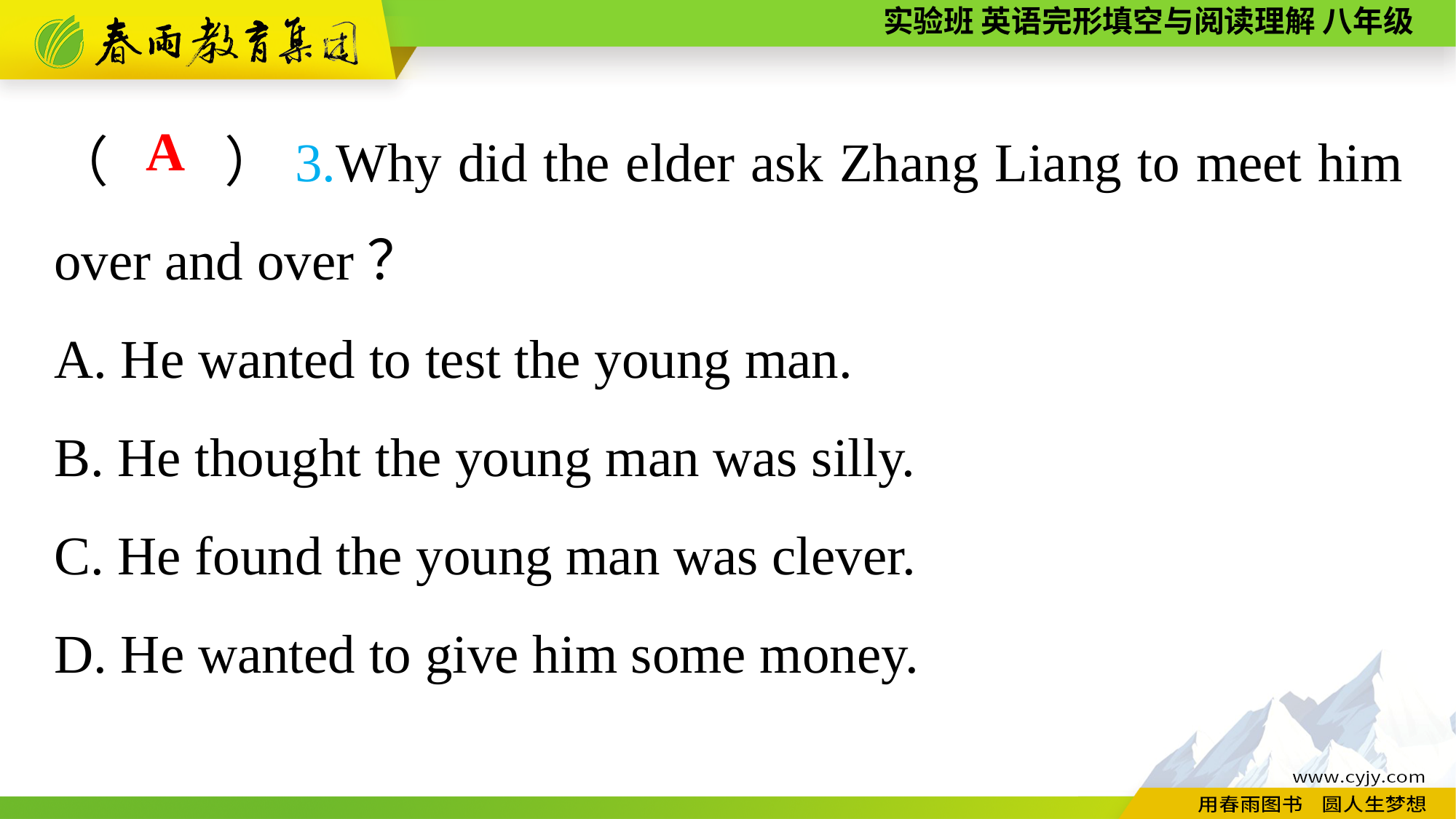

（　　）3.Why did the elder ask Zhang Liang to meet him over and over？
A. He wanted to test the young man.
B. He thought the young man was silly.
C. He found the young man was clever.
D. He wanted to give him some money.
A